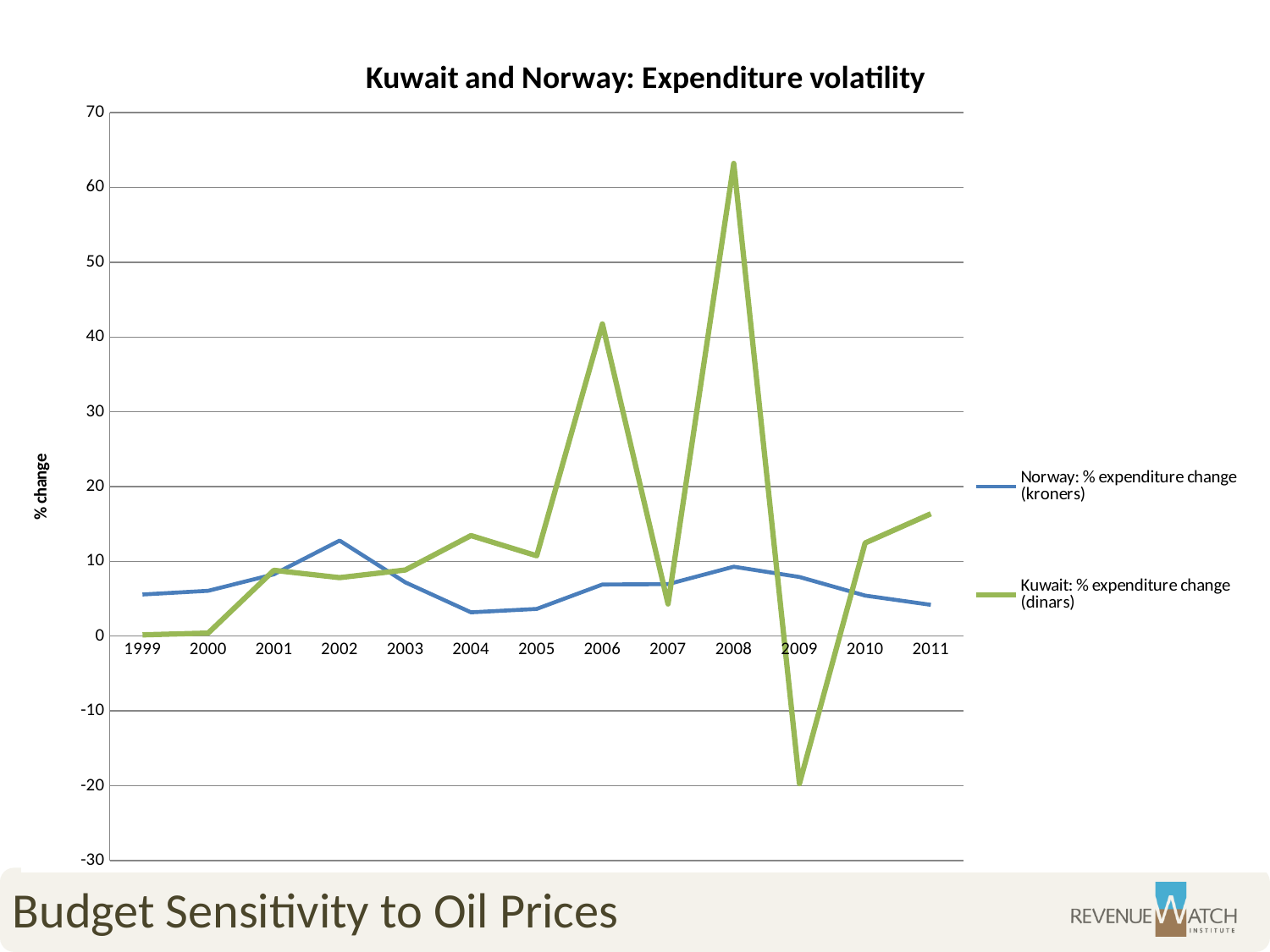

### Chart: Kuwait and Norway: Expenditure volatility

| Category |  |  |
|---|---|---|
| 1999 | 5.566904808999989 | 0.170233463 |
| 2000 | 6.059788847999993 | 0.412721534 |
| 2001 | 8.267617780999998 | 8.800773694 |
| 2002 | 12.77785888 | 7.822222221999994 |
| 2003 | 7.194184879999979 | 8.841714757 |
| 2004 | 3.181689305 | 13.4444234 |
| 2005 | 3.640274938 | 10.74945752 |
| 2006 | 6.903061563 | 41.74830445000001 |
| 2007 | 6.954599734 | 4.295587452999994 |
| 2008 | 9.280410181999997 | 63.20725864 |
| 2009 | 7.906595215 | -19.72015741 |
| 2010 | 5.424250672999994 | 12.4572051 |
| 2011 | 4.182124351999989 | 16.35646579 |
Budget Sensitivity to Oil Prices